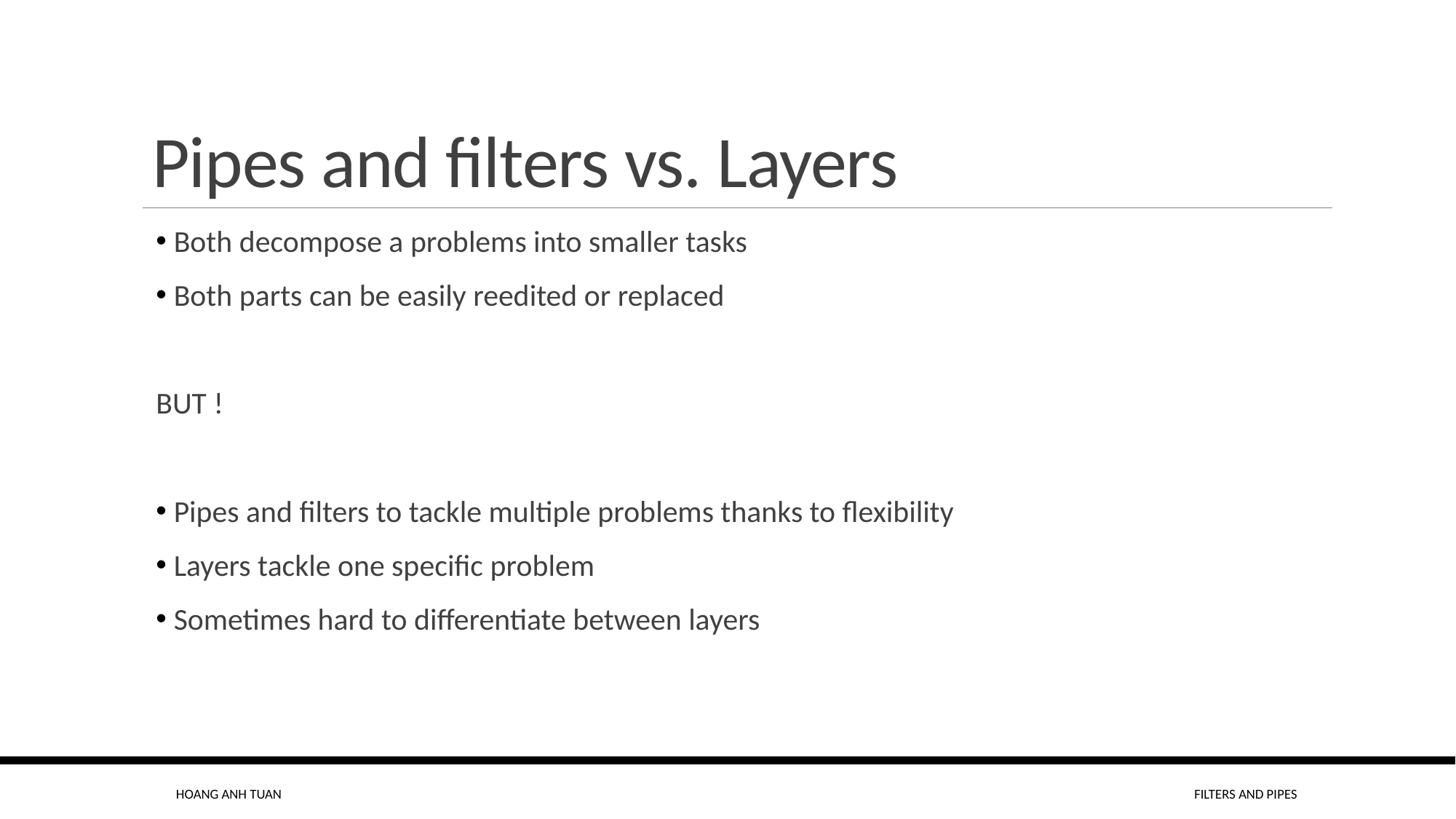

# Pipes and filters vs. Layers
 Both decompose a problems into smaller tasks
 Both parts can be easily reedited or replaced

BUT !

 Pipes and filters to tackle multiple problems thanks to flexibility
 Layers tackle one specific problem
 Sometimes hard to differentiate between layers
Hoang Anh Tuan
Filters and pipes